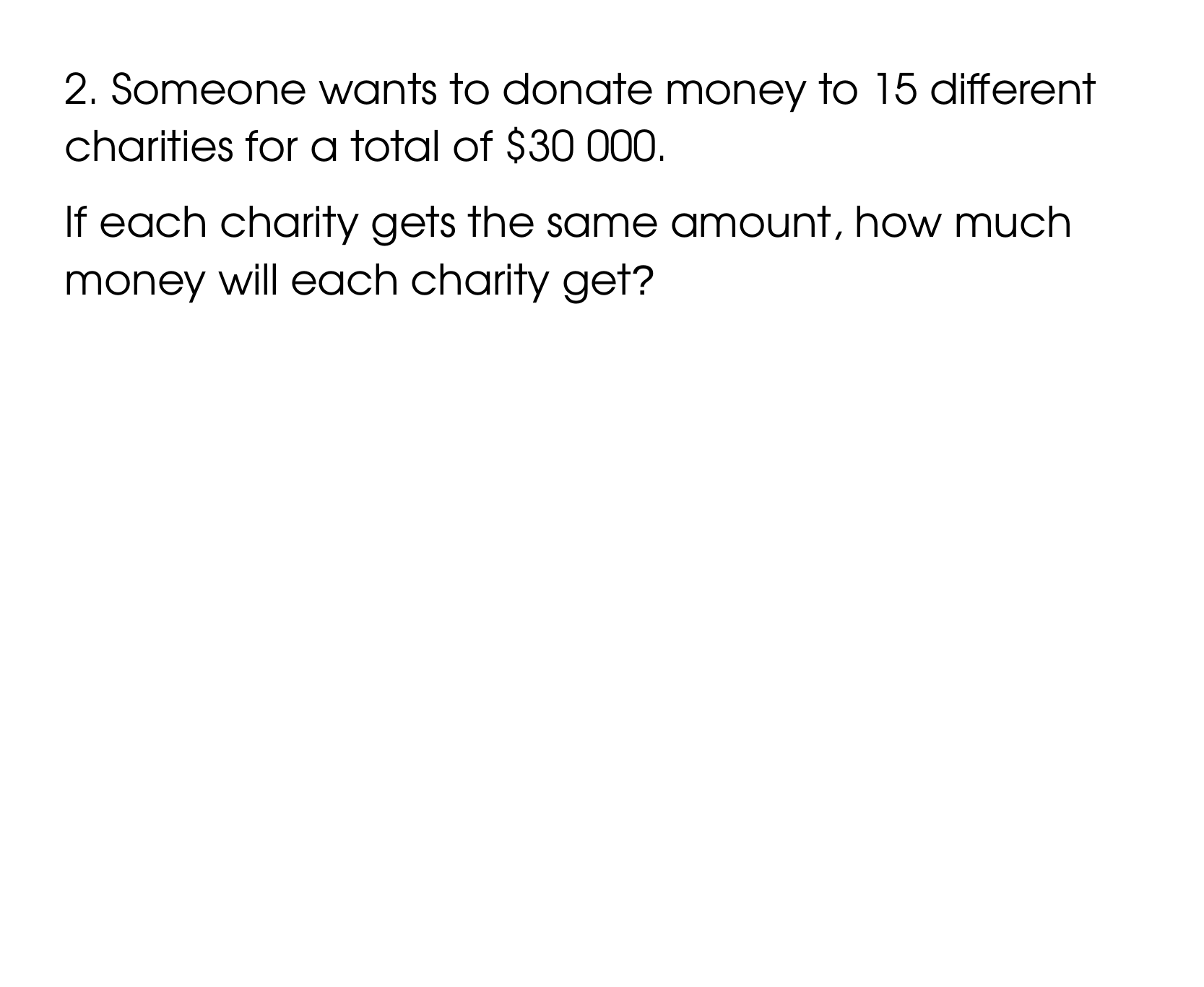

2. Someone wants to donate money to 15 different charities for a total of $30 000.
If each charity gets the same amount, how much money will each charity get?